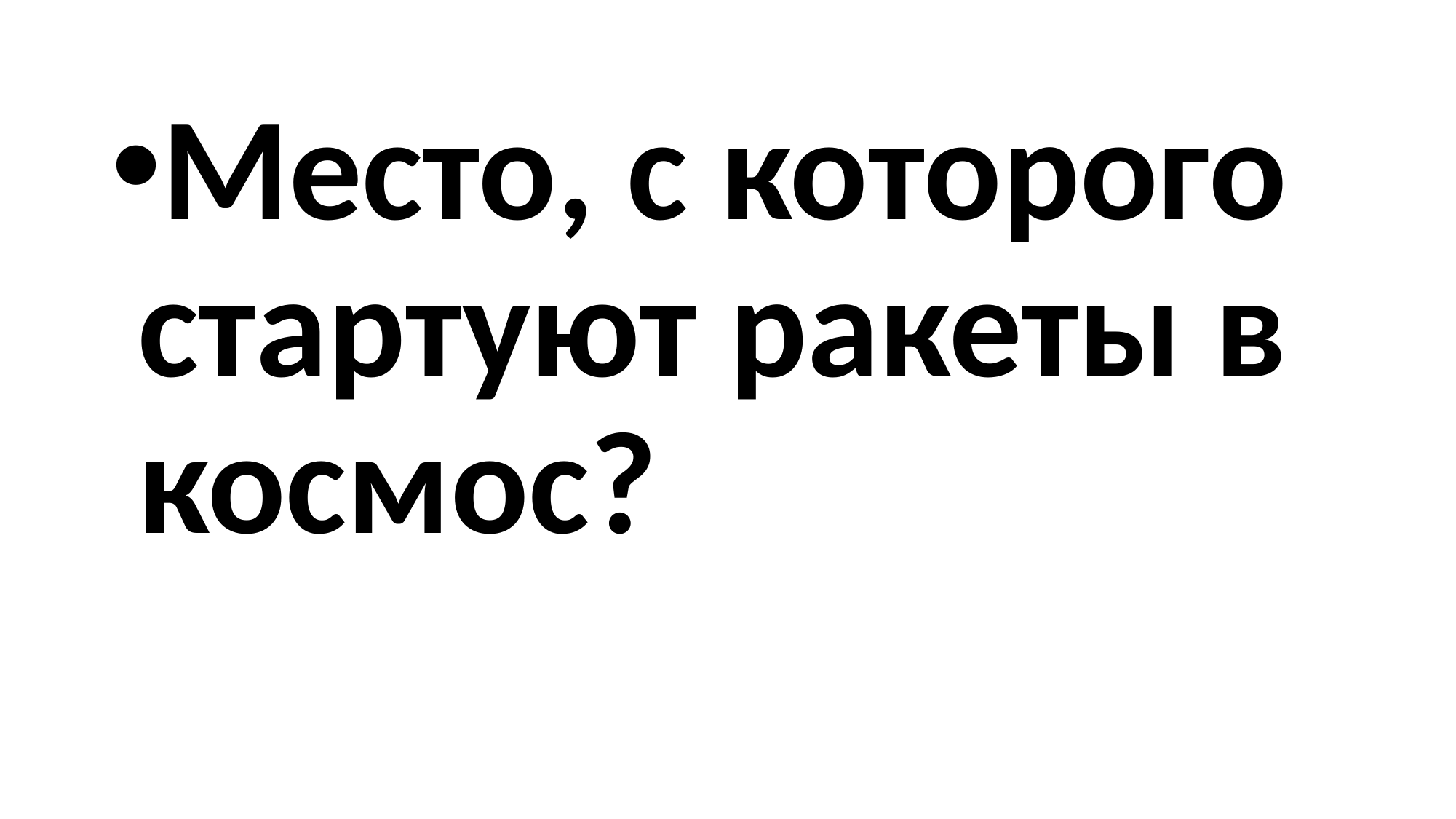

#
Место, с которого стартуют ракеты в космос?